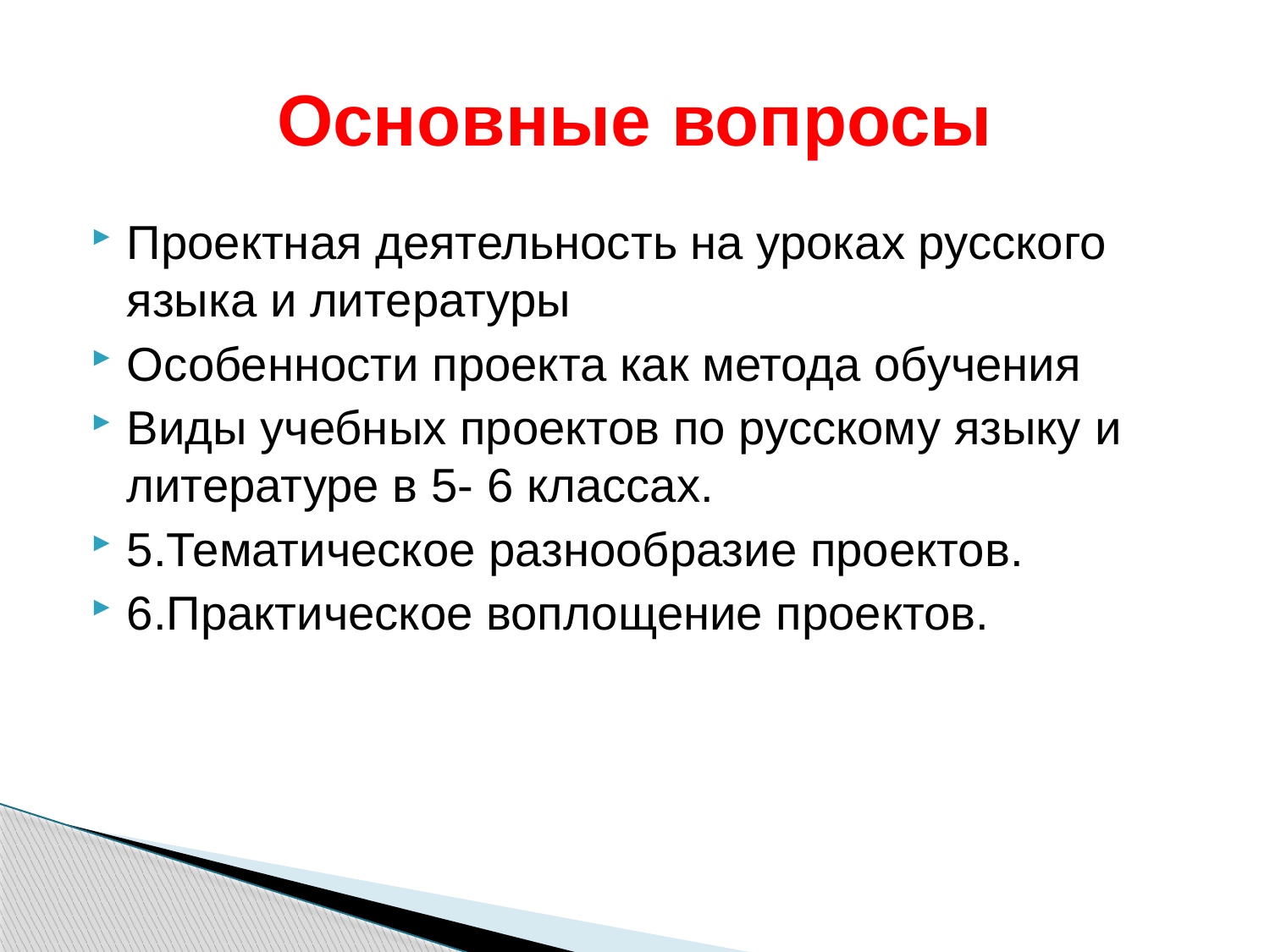

# Основные вопросы
Проектная деятельность на уроках русского языка и литературы
Особенности проекта как метода обучения
Виды учебных проектов по русскому языку и литературе в 5- 6 классах.
5.Тематическое разнообразие проектов.
6.Практическое воплощение проектов.